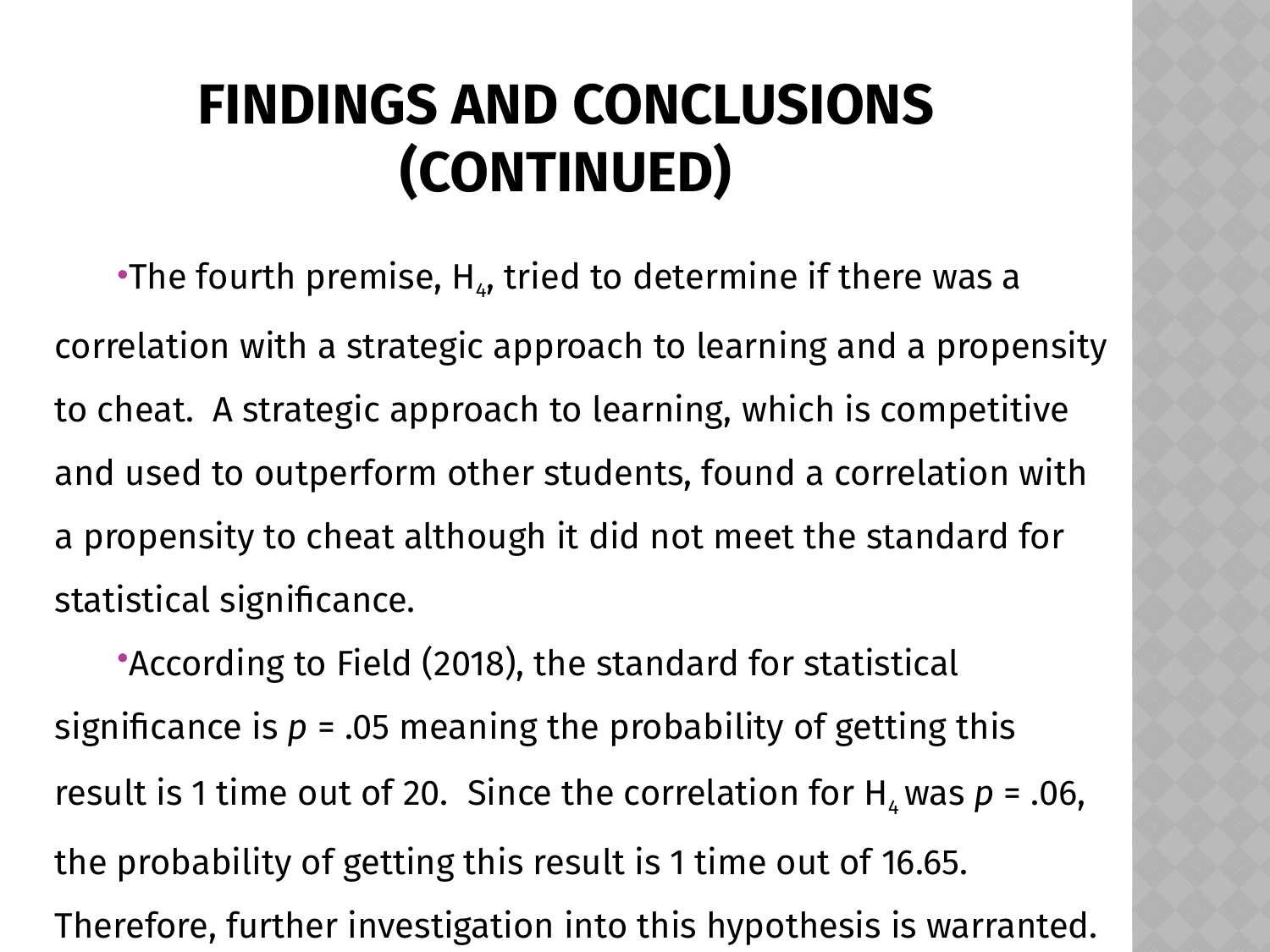

# Findings and Conclusions (continued)
The fourth premise, H4, tried to determine if there was a correlation with a strategic approach to learning and a propensity to cheat.  A strategic approach to learning, which is competitive and used to outperform other students, found a correlation with a propensity to cheat although it did not meet the standard for statistical significance.
According to Field (2018), the standard for statistical significance is p = .05 meaning the probability of getting this result is 1 time out of 20.  Since the correlation for H4 was p = .06, the probability of getting this result is 1 time out of 16.65.  Therefore, further investigation into this hypothesis is warranted.